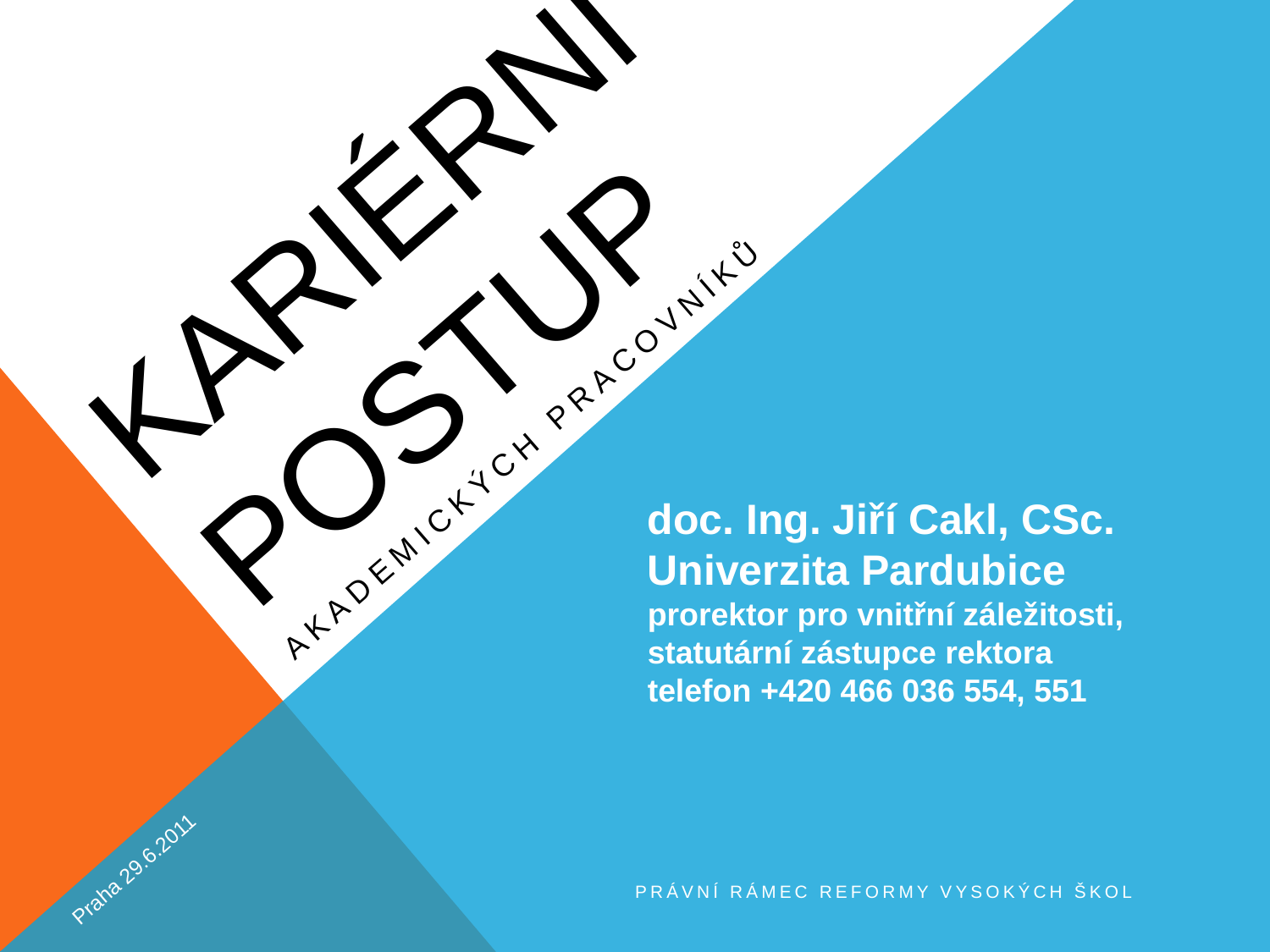

# Kariérní postup
akademických pracovníků
doc. Ing. Jiří Cakl, CSc.
Univerzita Pardubice
prorektor pro vnitřní záležitosti, statutární zástupce rektora
telefon +420 466 036 554, 551
Praha 29.6.2011
Právní rámec reformy vysokých škol